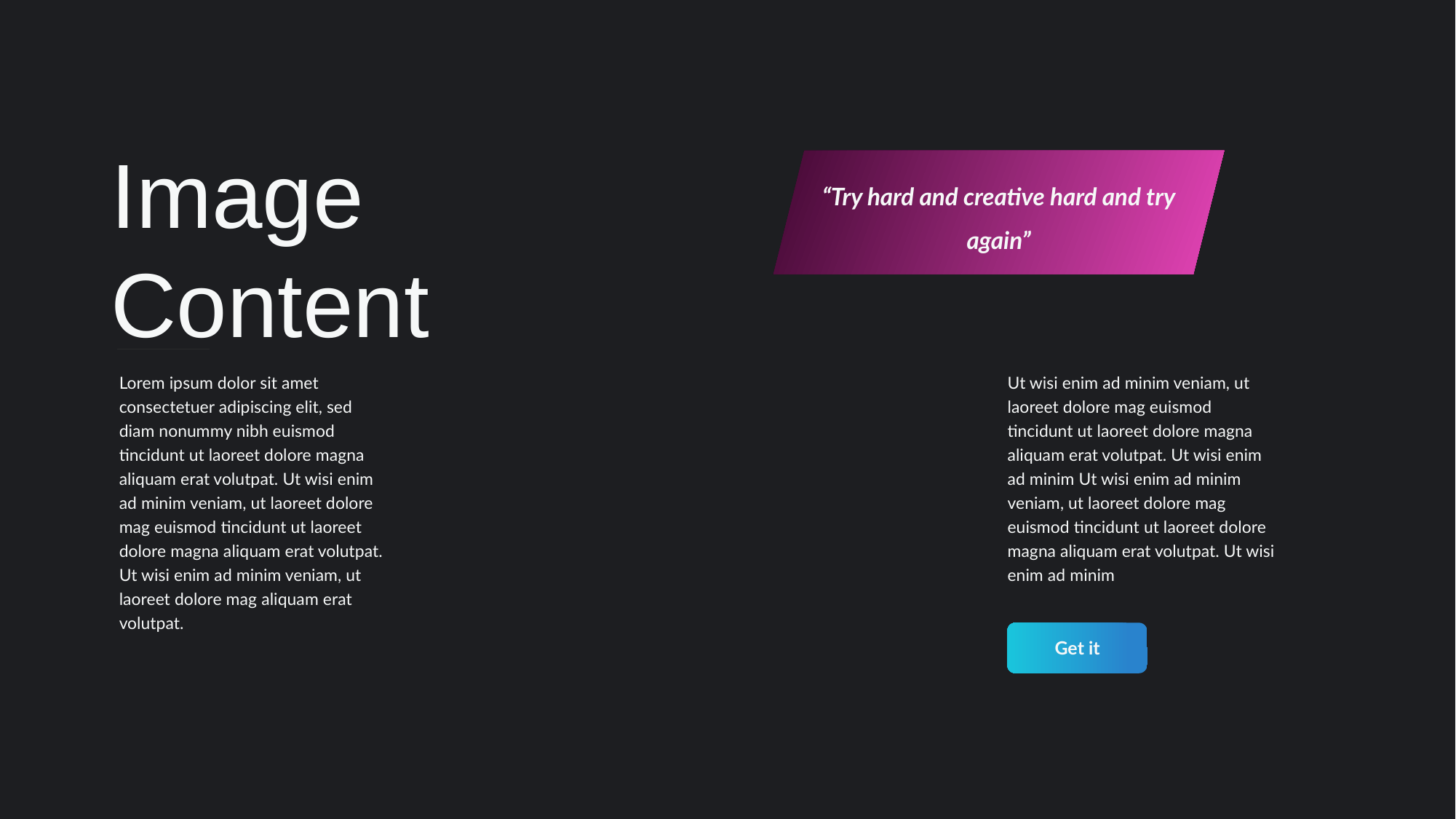

Image
Content

“Try hard and creative hard and try again”

Lorem ipsum dolor sit amet consectetuer adipiscing elit, sed diam nonummy nibh euismod tincidunt ut laoreet dolore magna aliquam erat volutpat. Ut wisi enim ad minim veniam, ut laoreet dolore mag euismod tincidunt ut laoreet dolore magna aliquam erat volutpat. Ut wisi enim ad minim veniam, ut laoreet dolore mag aliquam erat volutpat.
Ut wisi enim ad minim veniam, ut laoreet dolore mag euismod tincidunt ut laoreet dolore magna aliquam erat volutpat. Ut wisi enim ad minim Ut wisi enim ad minim veniam, ut laoreet dolore mag euismod tincidunt ut laoreet dolore magna aliquam erat volutpat. Ut wisi enim ad minim

Get it